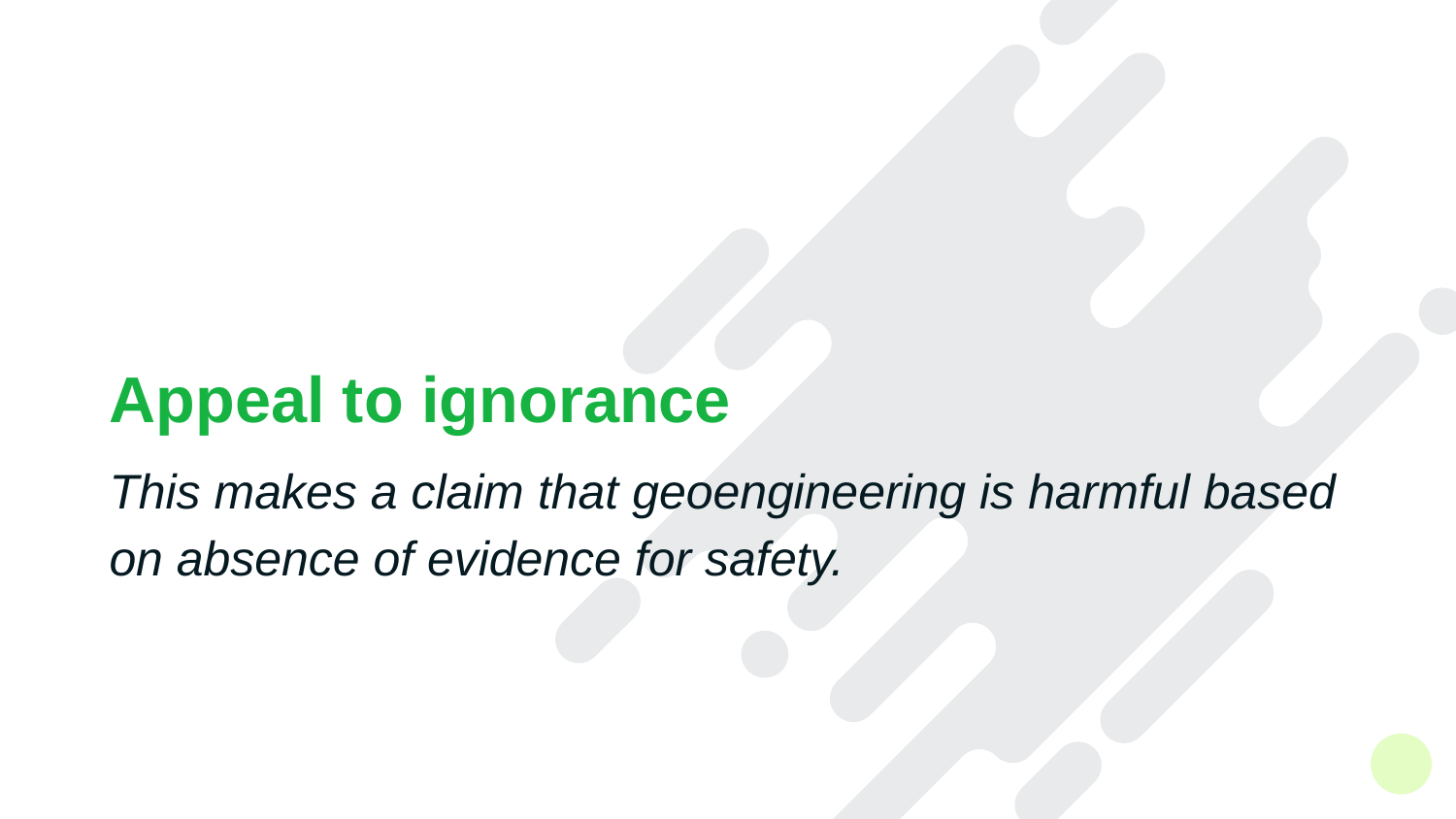

Appeal to ignorance
This makes a claim that geoengineering is harmful based on absence of evidence for safety.